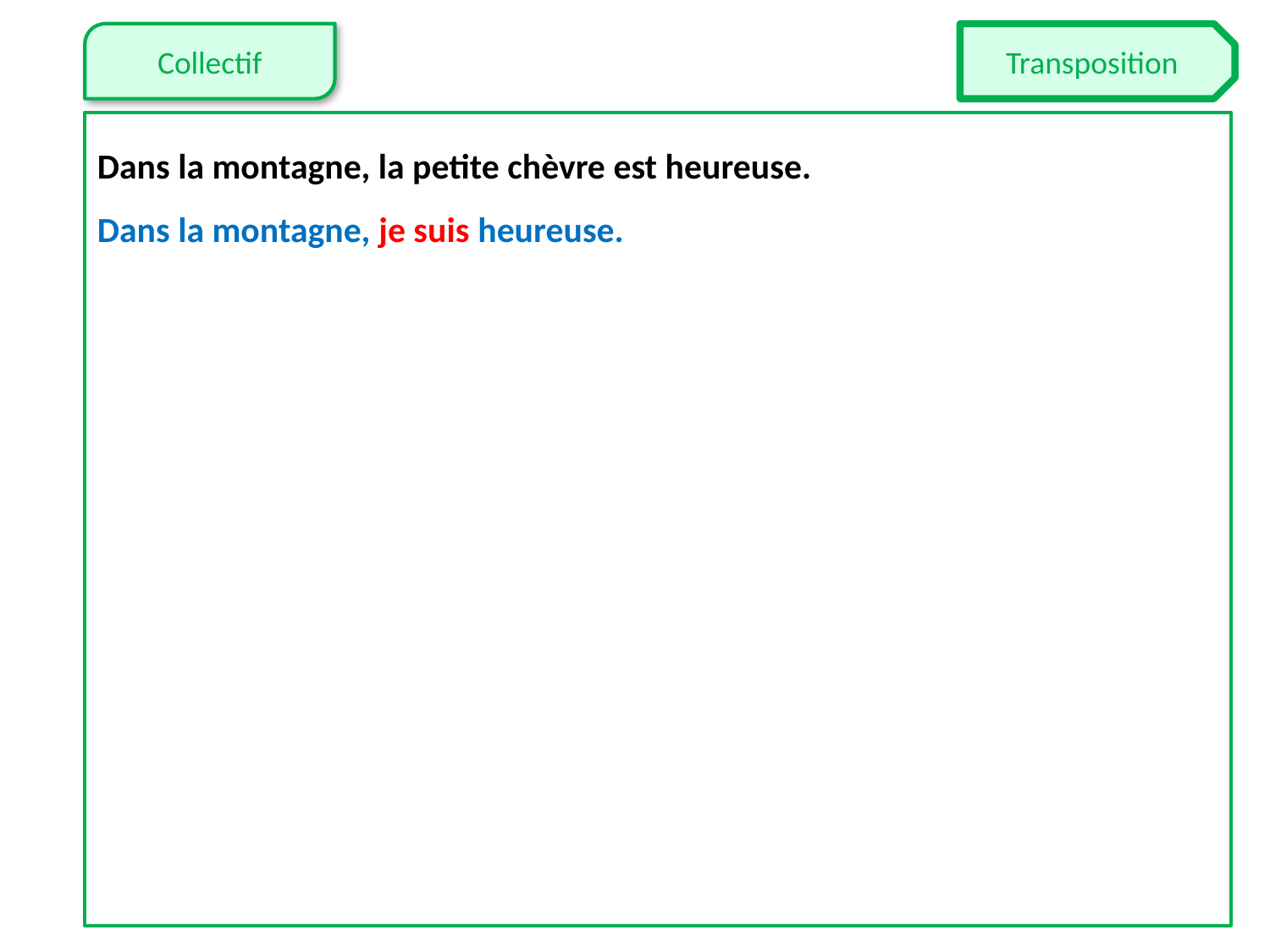

Dans la montagne, la petite chèvre est heureuse.
Dans la montagne, je suis heureuse.